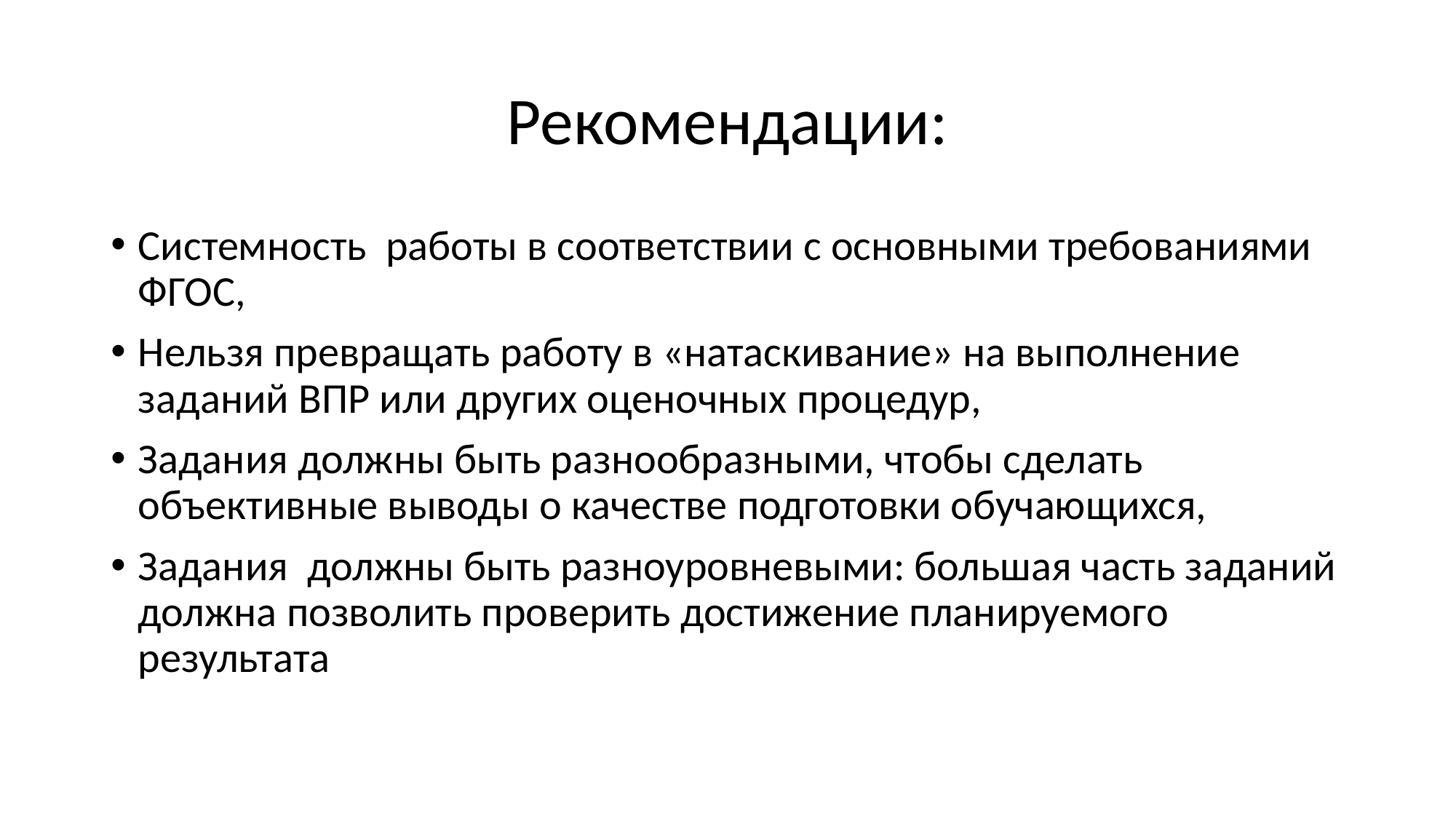

# Рекомендации:
Системность  работы в соответствии с основными требованиями ФГОС,
Нельзя превращать работу в «натаскивание» на выполнение заданий ВПР или других оценочных процедур,
Задания должны быть разнообразными, чтобы сделать объективные выводы о качестве подготовки обучающихся,
Задания  должны быть разноуровневыми: большая часть заданий должна позволить проверить достижение планируемого результата